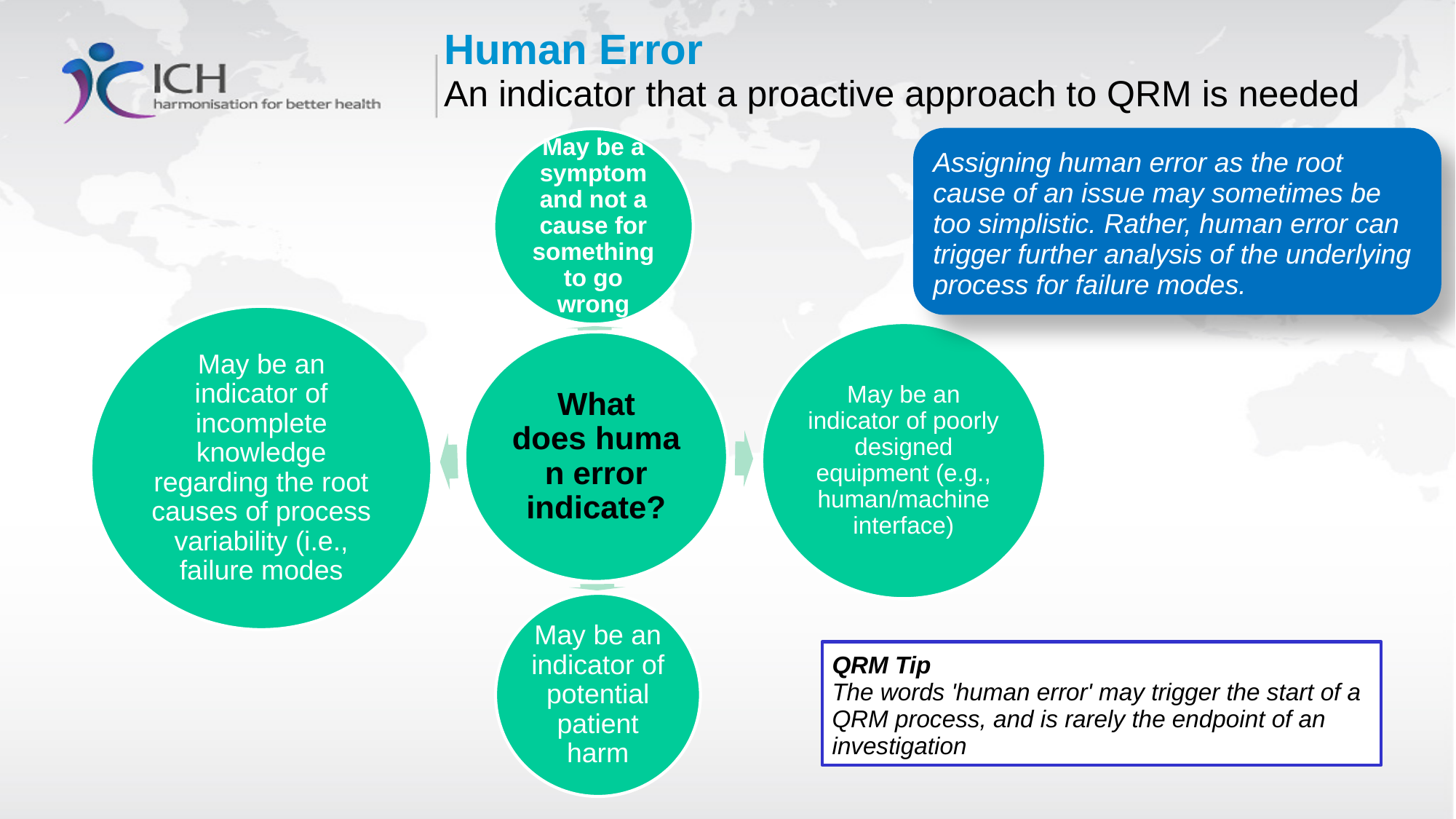

Human Error
An indicator that a proactive approach to QRM is needed
Assigning human error as the root cause of an issue may sometimes be too simplistic. Rather, human error can trigger further analysis of the underlying process for failure modes.
What does human error indicate?

May be a symptom and not a cause for something to go wrong

May be an indicator of poorly designed equipment (e.g., human/machine interface)

May be an indicator of incomplete knowledge regarding the root causes of process variability (i.e., failure modes

May be an indicator of potential patient harm
QRM Tip
The words 'human error' may trigger the start of a QRM process, and is rarely the endpoint of an investigation